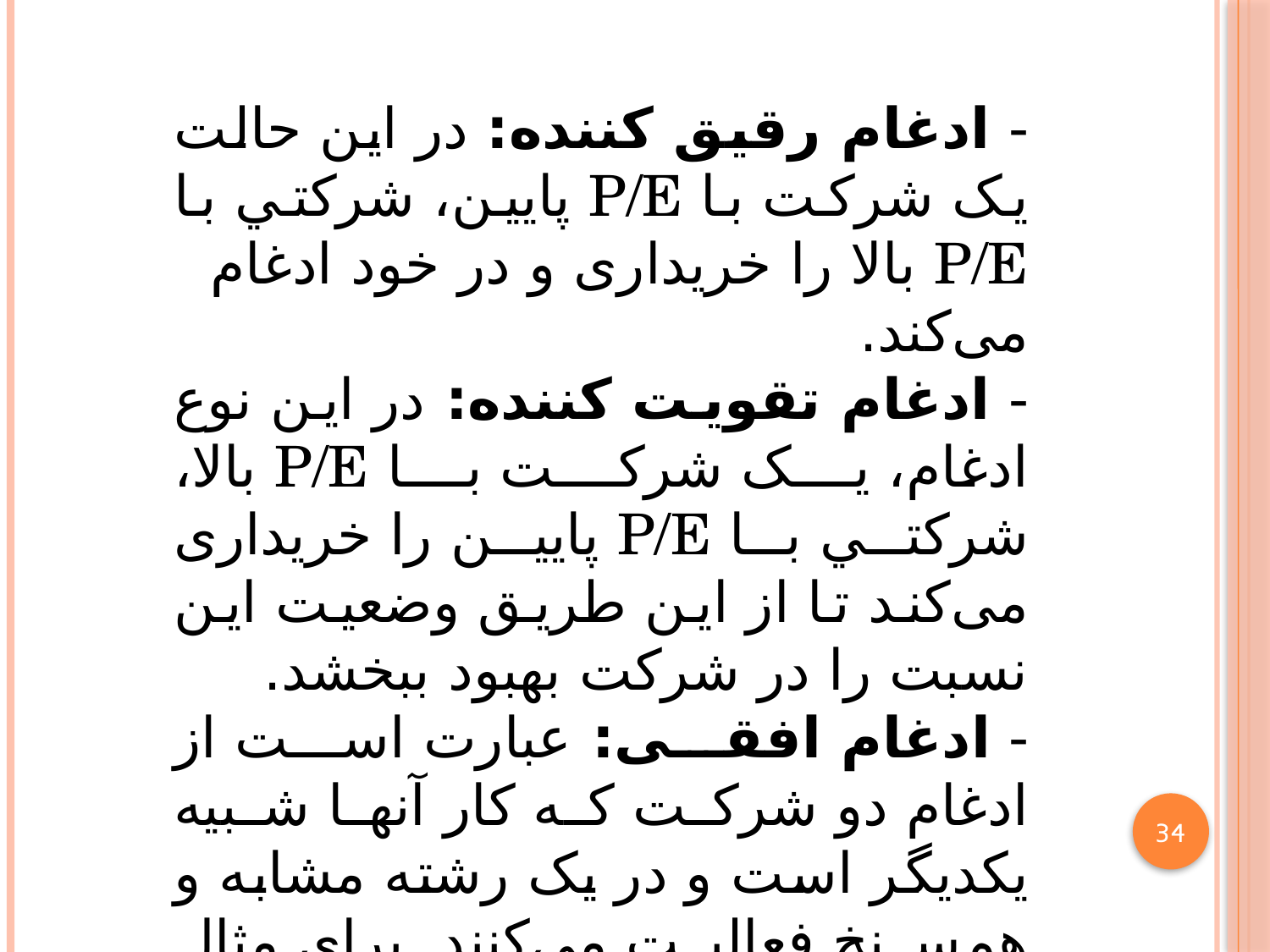

- ادغام رقیق کننده: در اين حالت يک شرکت با P/E پایین، شرکتي با P/E بالا را خریداری و در خود ادغام می‌کند.
- ادغام تقویت کننده: در اين نوع ادغام، يک شرکت با P/E بالا، شرکتي با P/E پایین را خریداری می‌کند تا از اين طريق وضعيت اين نسبت را در شرکت بهبود ببخشد.
- ادغام افقی: عبارت است از ادغام دو شرکت که کار آنها شبيه يکديگر است و در يک رشته مشابه و هم‌سنخ فعاليت مي‌کنند. براي مثال ادغام دو شرکت خودرو سازي را مي‌توان نمونه‌اي از ادغام افقي دانست.
34